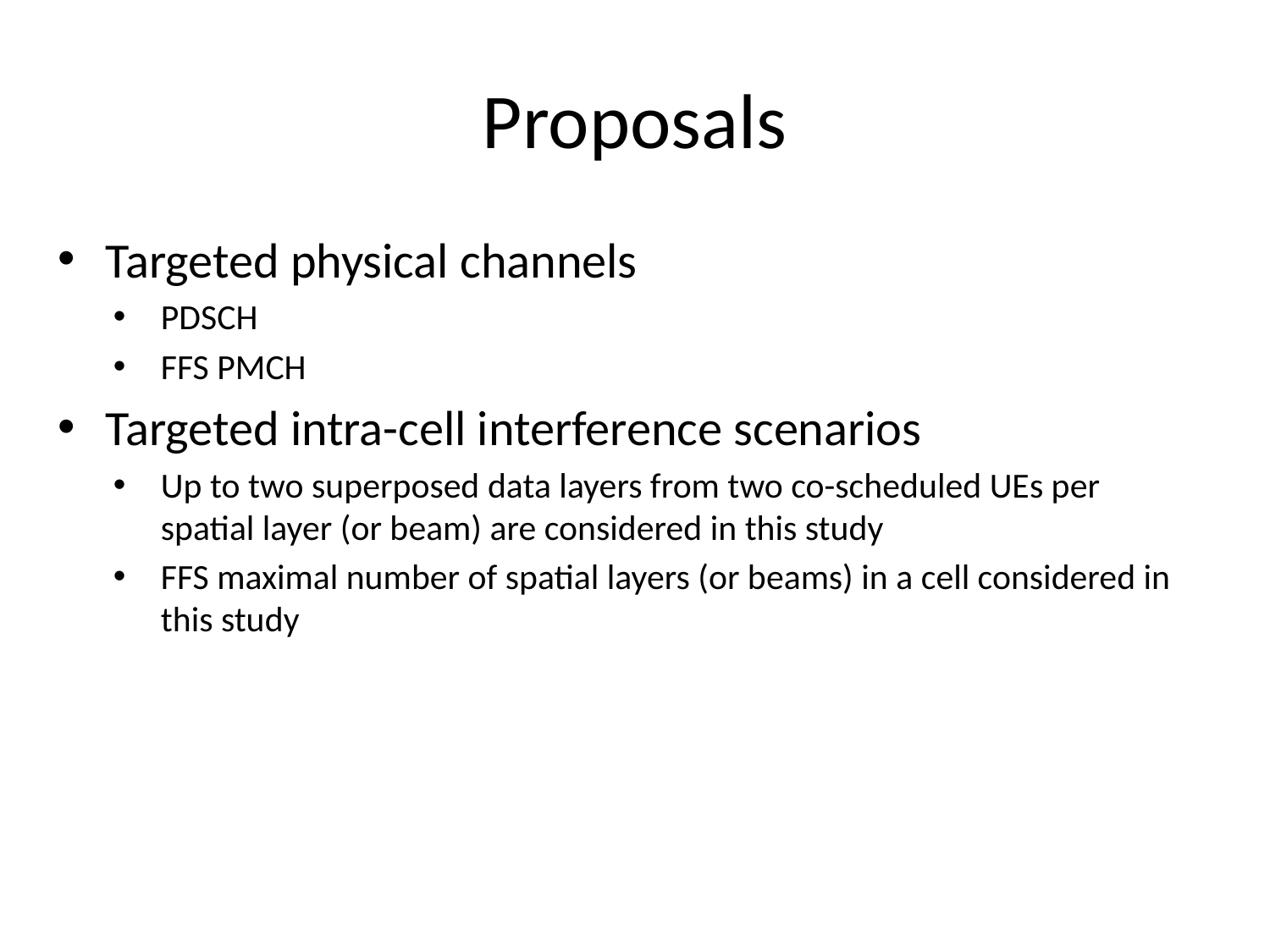

# Proposals
Targeted physical channels
PDSCH
FFS PMCH
Targeted intra-cell interference scenarios
Up to two superposed data layers from two co-scheduled UEs per spatial layer (or beam) are considered in this study
FFS maximal number of spatial layers (or beams) in a cell considered in this study